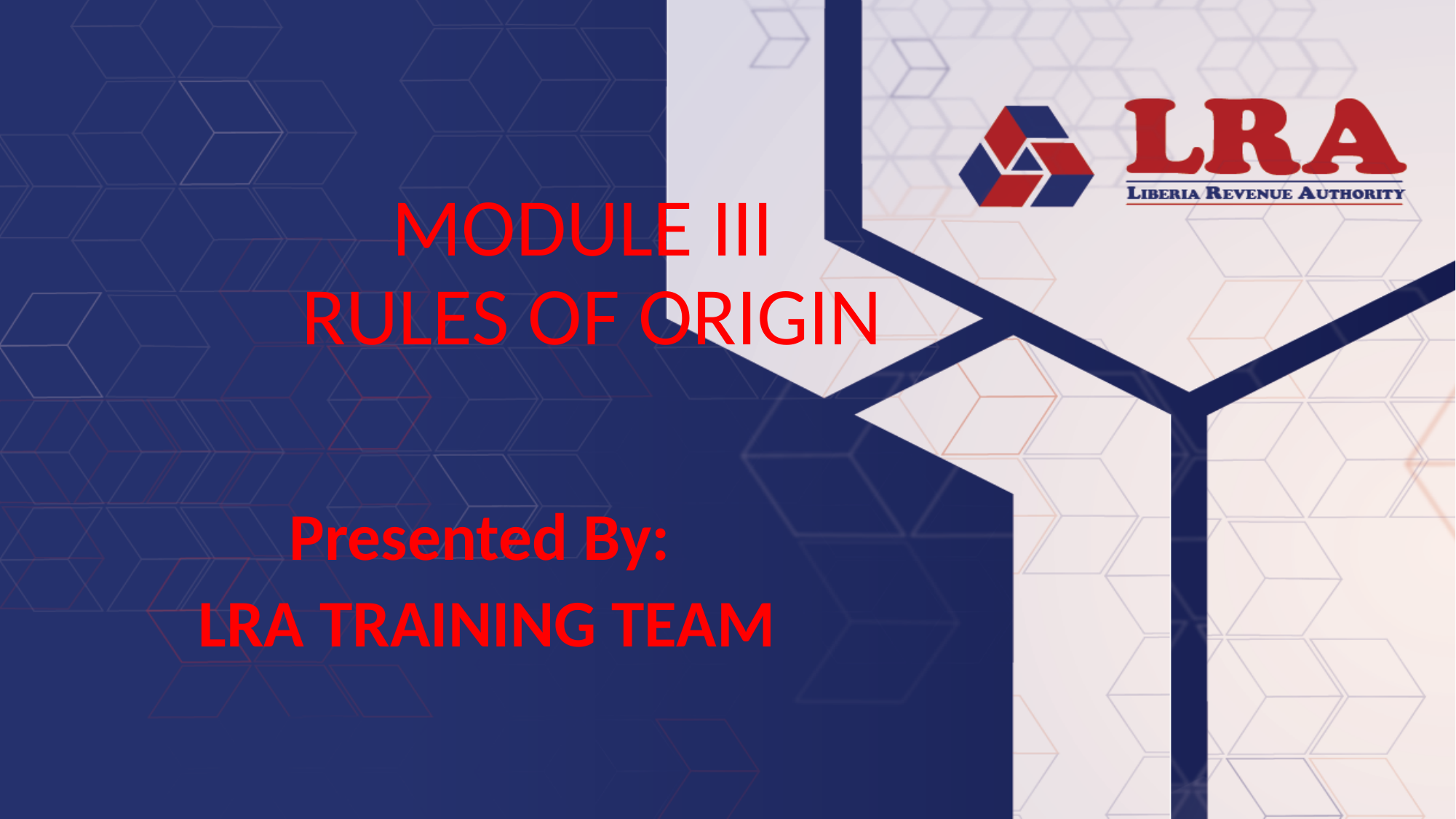

# MODULE III RULES OF ORIGIN
Presented By:
LRA TRAINING TEAM